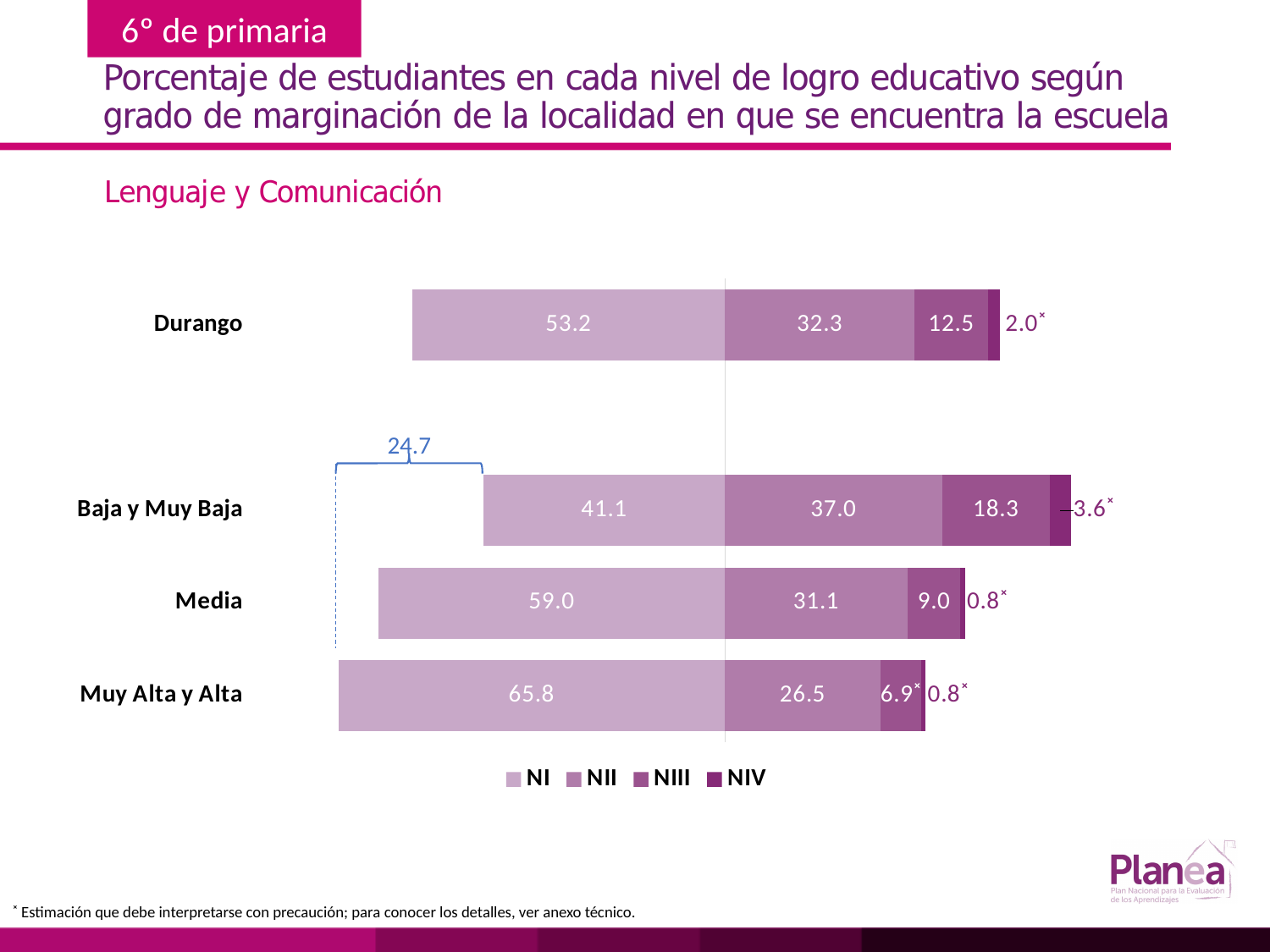

# Porcentaje de estudiantes en cada nivel de logro educativo según grado de marginación de la localidad en que se encuentra la escuela

Lenguaje y Comunicación

### Chart

| Category |  |  |  |  |
|---|---|---|---|---|
| Muy Alta y Alta | -65.8 | 26.5 | 6.9 | 0.8 |
| Media | -59.0 | 31.1 | 9.0 | 0.8 |
| Baja y Muy Baja | -41.1 | 37.0 | 18.3 | 3.6 |
|  | None | None | None | None |
| Durango | -53.2 | 32.3 | 12.5 | 2.0 |
24.7
˟ Estimación que debe interpretarse con precaución; para conocer los detalles, ver anexo técnico.